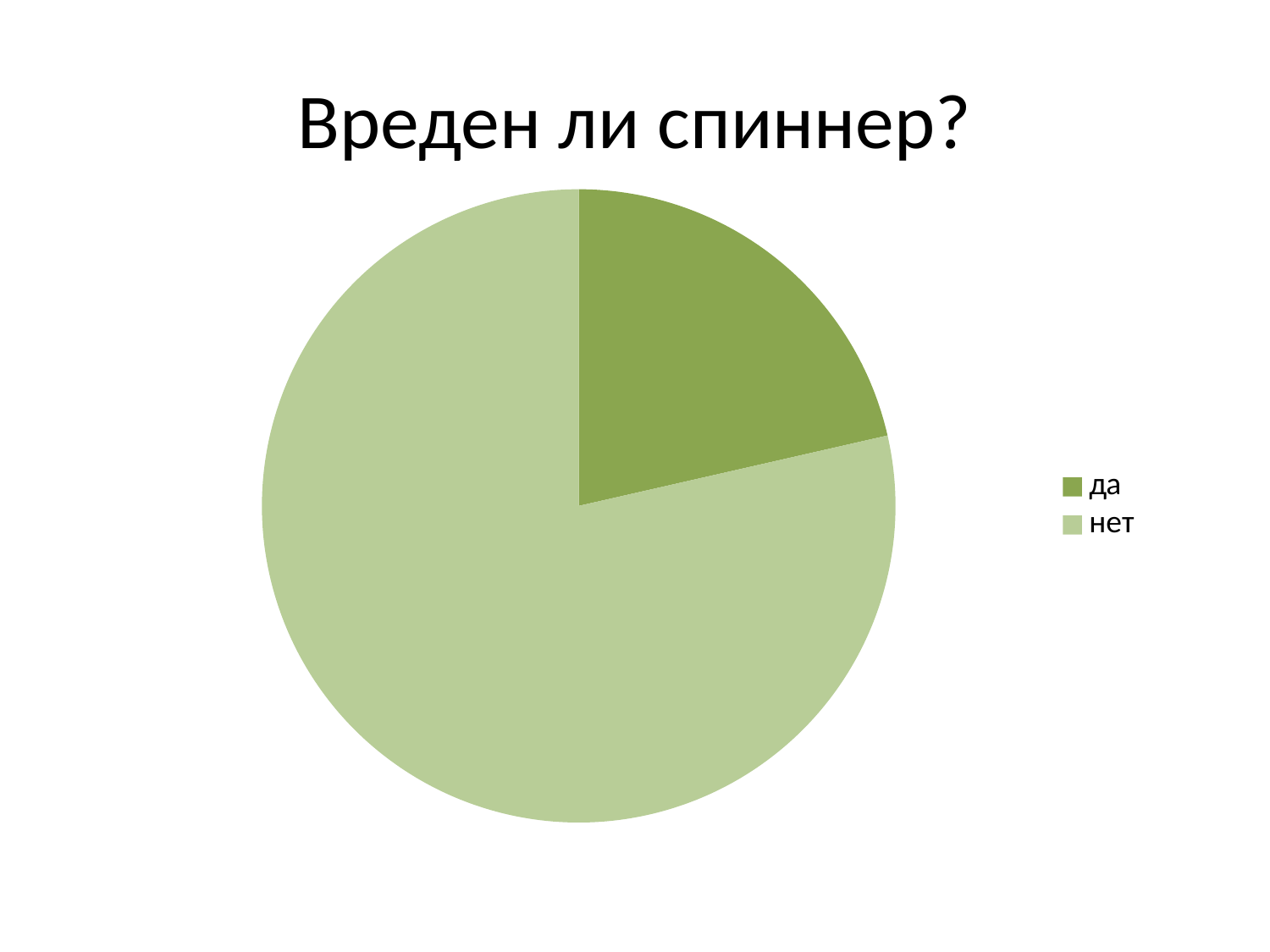

# Вреден ли спиннер?

### Chart

| Category | Продажи |
|---|---|
| да | 6.0 |
| нет | 22.0 |